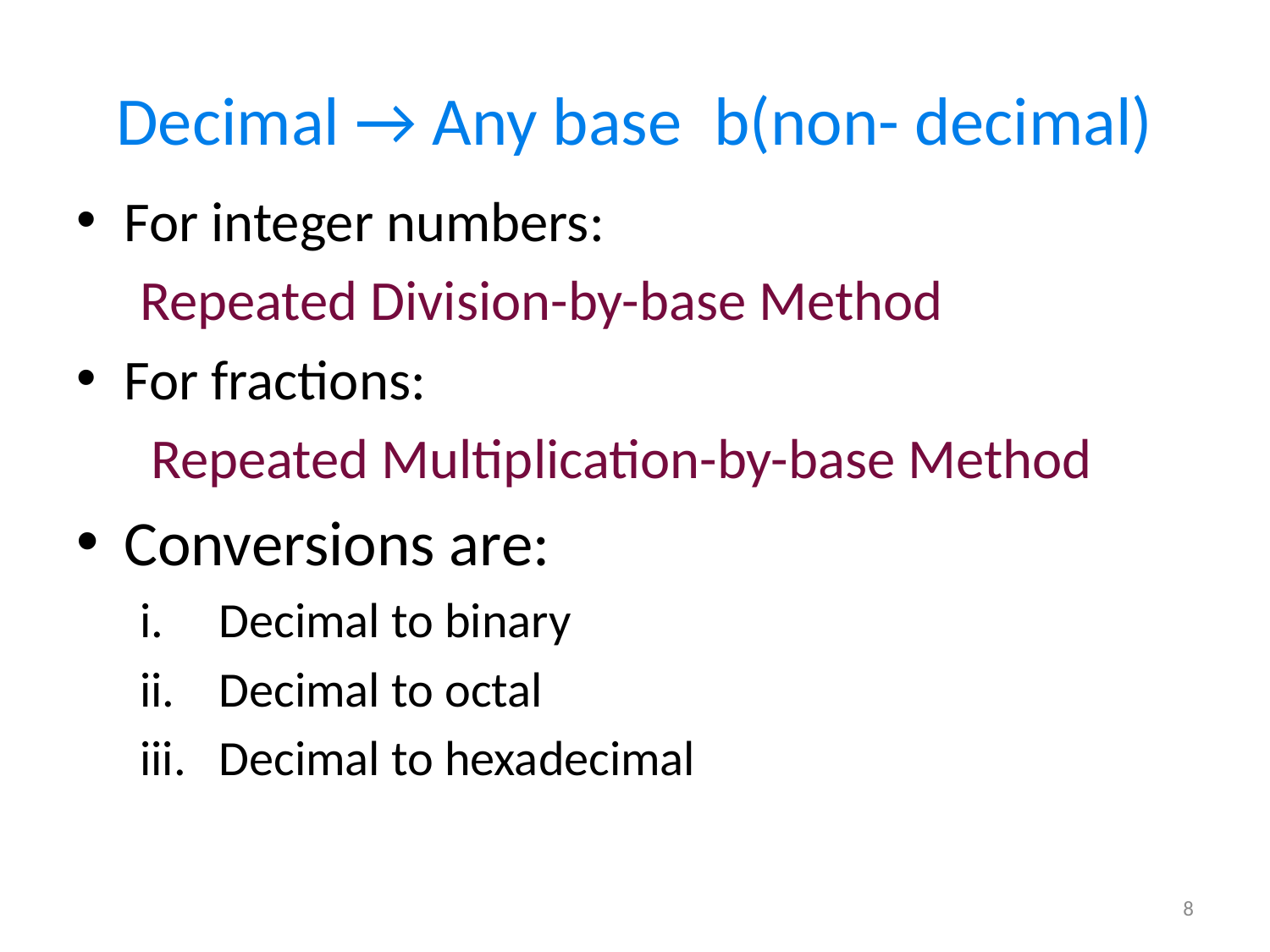

# Decimal → Any base  b(non- decimal)
For integer numbers:
Repeated Division-by-base Method
For fractions:
 Repeated Multiplication-by-base Method
Conversions are:
Decimal to binary
Decimal to octal
Decimal to hexadecimal

8